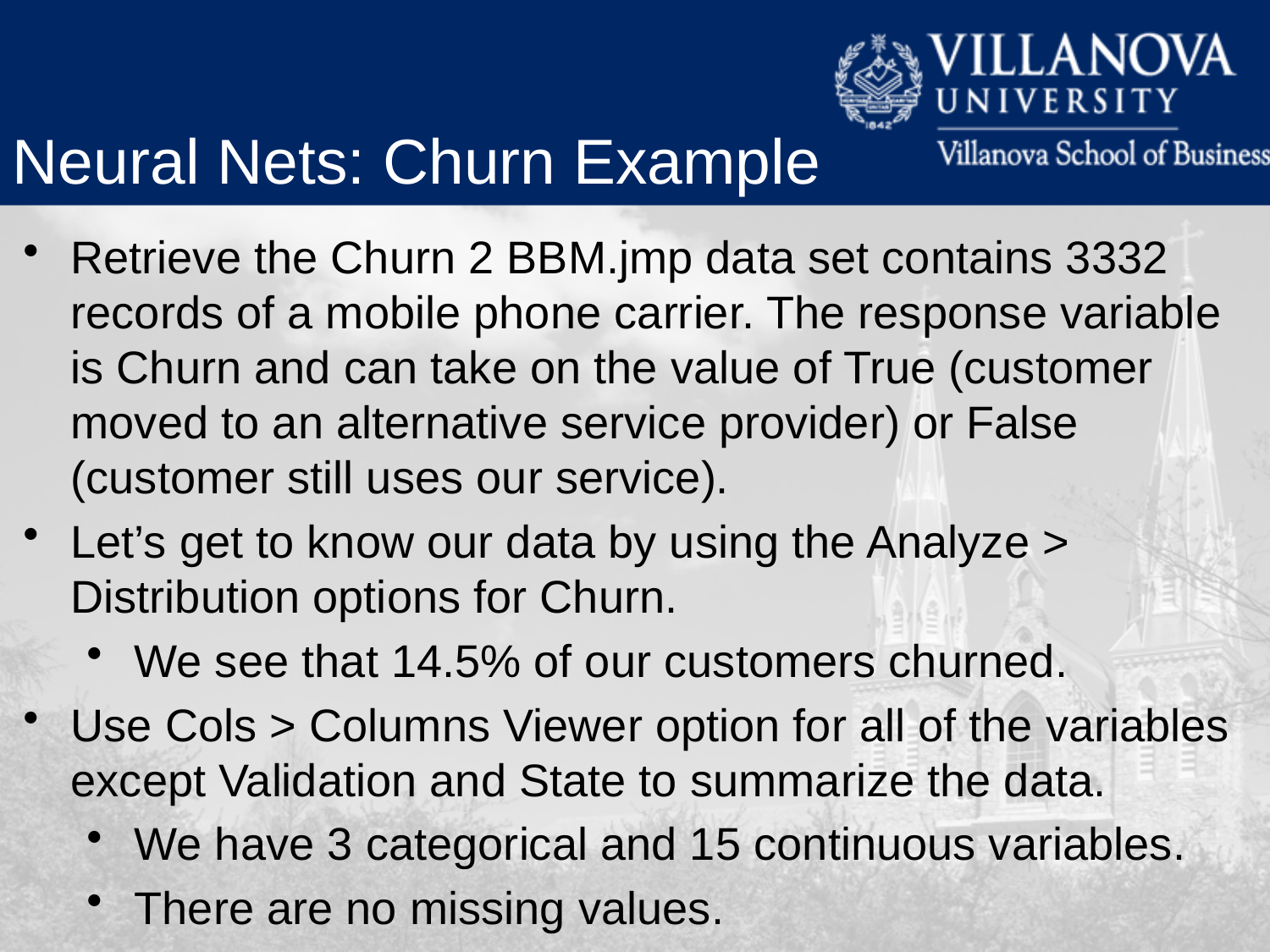

Neural Nets: Churn Example
Retrieve the Churn 2 BBM.jmp data set contains 3332 records of a mobile phone carrier. The response variable is Churn and can take on the value of True (customer moved to an alternative service provider) or False (customer still uses our service).
Let’s get to know our data by using the Analyze > Distribution options for Churn.
We see that 14.5% of our customers churned.
Use Cols > Columns Viewer option for all of the variables except Validation and State to summarize the data.
We have 3 categorical and 15 continuous variables.
There are no missing values.